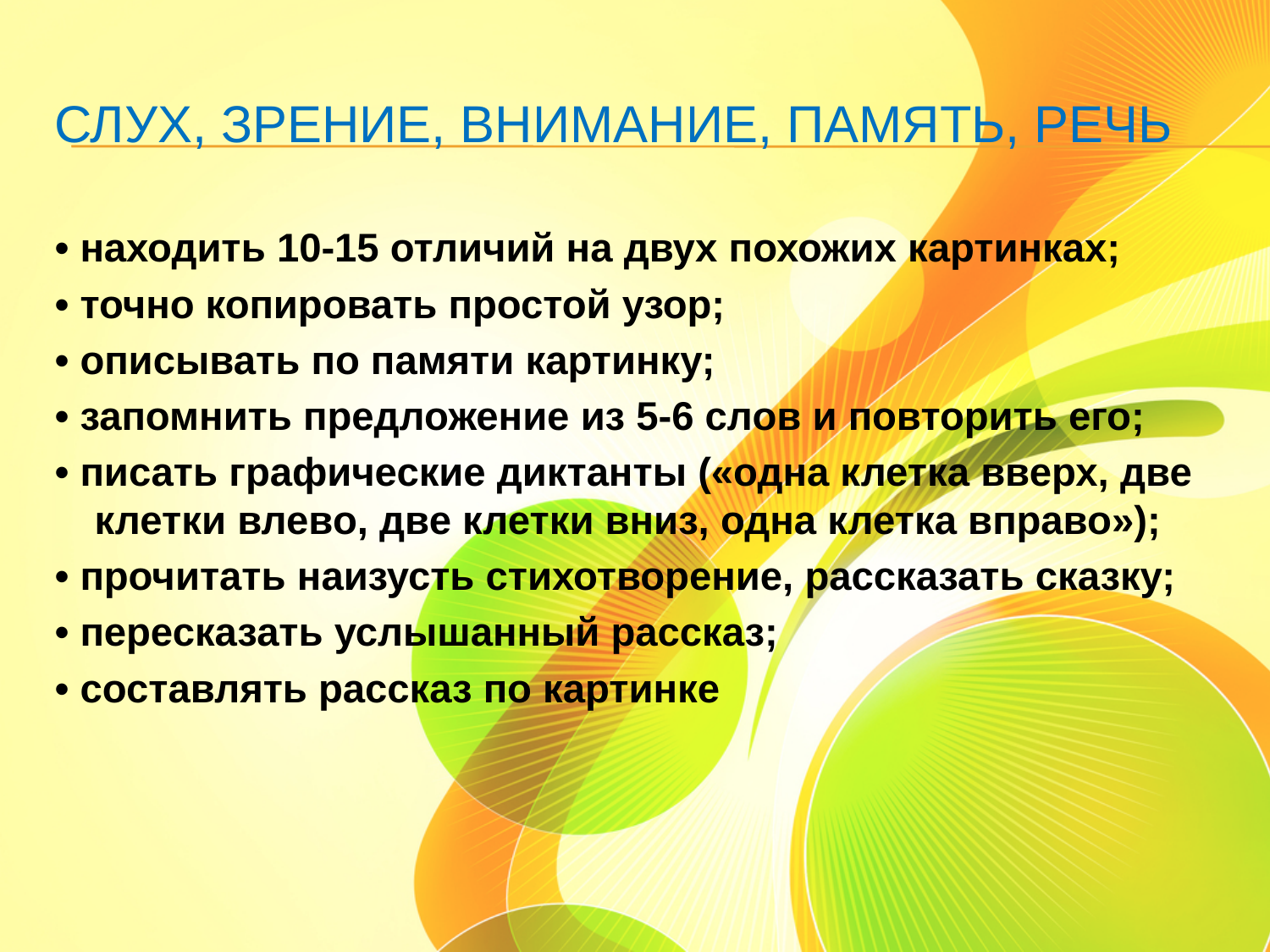

# Слух, зрение, внимание, память, речь
• находить 10-15 отличий на двух похожих картинках;
• точно копировать простой узор;
• описывать по памяти картинку;
• запомнить предложение из 5-6 слов и повторить его;
• писать графические диктанты («одна клетка вверх, две клетки влево, две клетки вниз, одна клетка вправо»);
• прочитать наизусть стихотворение, рассказать сказку;
• пересказать услышанный рассказ;
• составлять рассказ по картинке